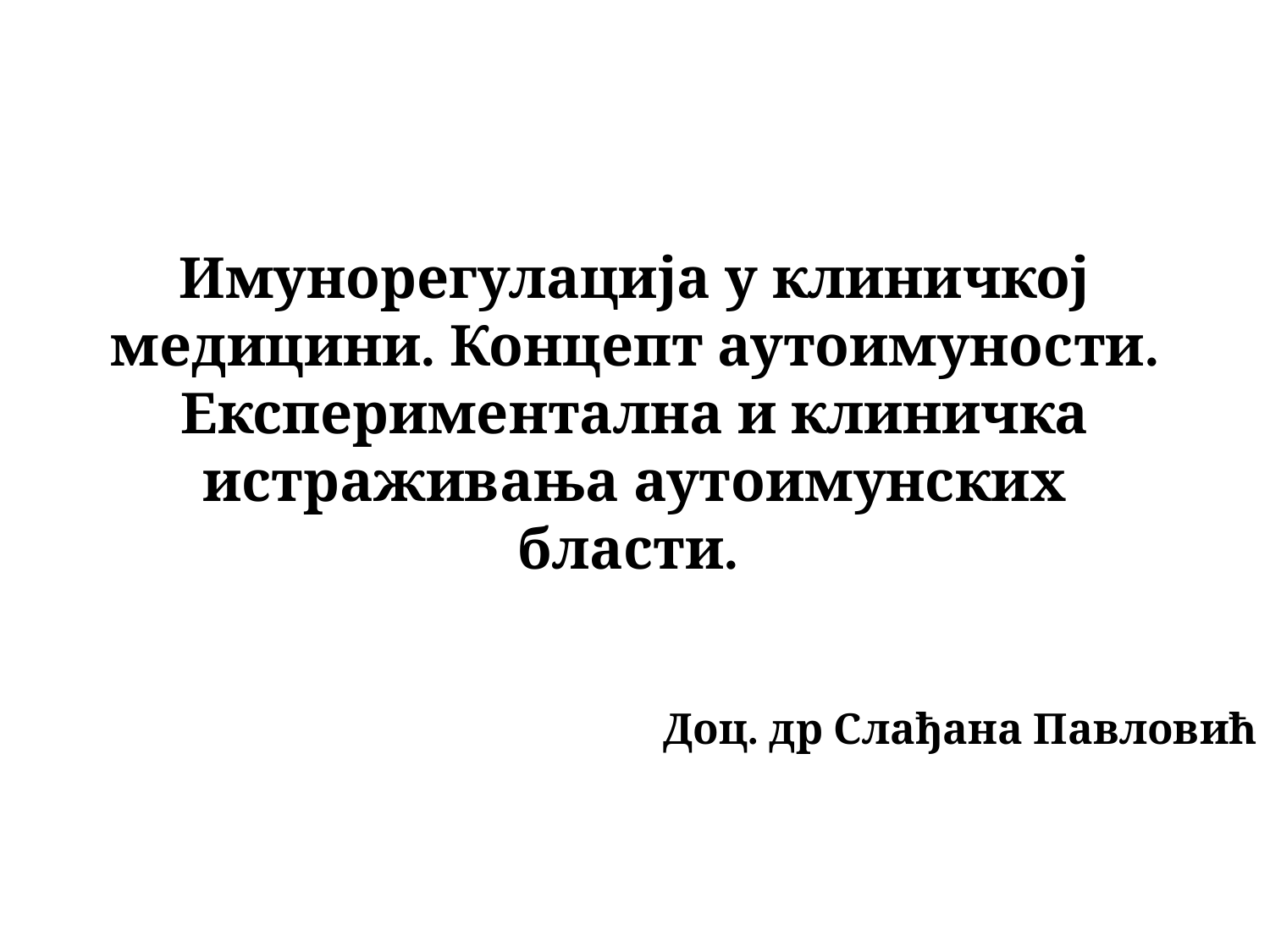

# Имунорегулација у клиничкој медицини. Концепт аутоимуности. Експериментална и клиничка истраживања аутоимунских бласти.
Доц. др Слађана Павловић